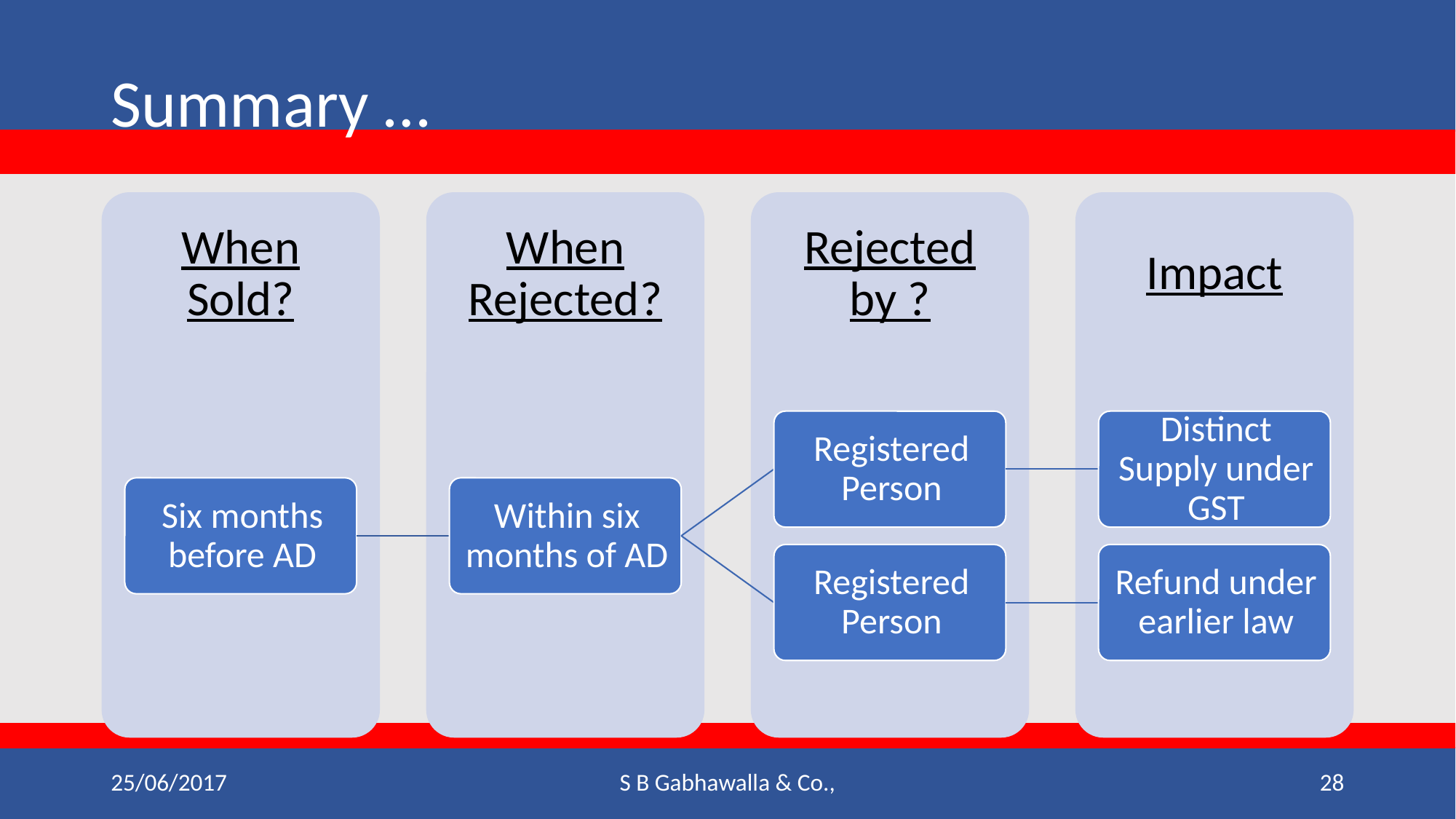

# Summary …
Impact
Rejected by ?
When Rejected?
When Sold?
Six months before AD

Within six months of AD

Registered Person

Distinct Supply under GST

Registered Person

Refund under earlier law
25/06/2017
S B Gabhawalla & Co.,
28